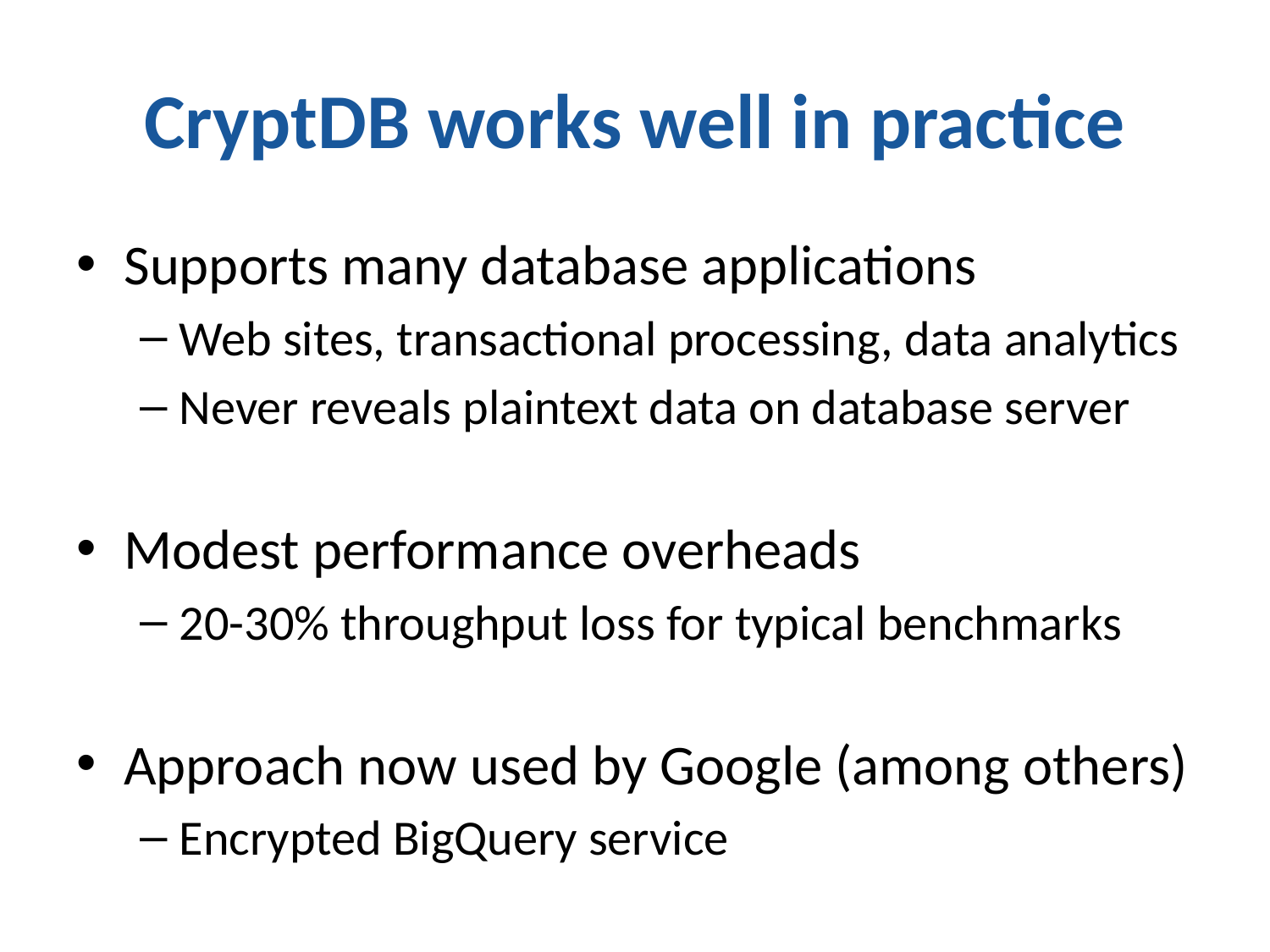

# CryptDB works well in practice
Supports many database applications
Web sites, transactional processing, data analytics
Never reveals plaintext data on database server

Modest performance overheads
20-30% throughput loss for typical benchmarks

Approach now used by Google (among others)
Encrypted BigQuery service